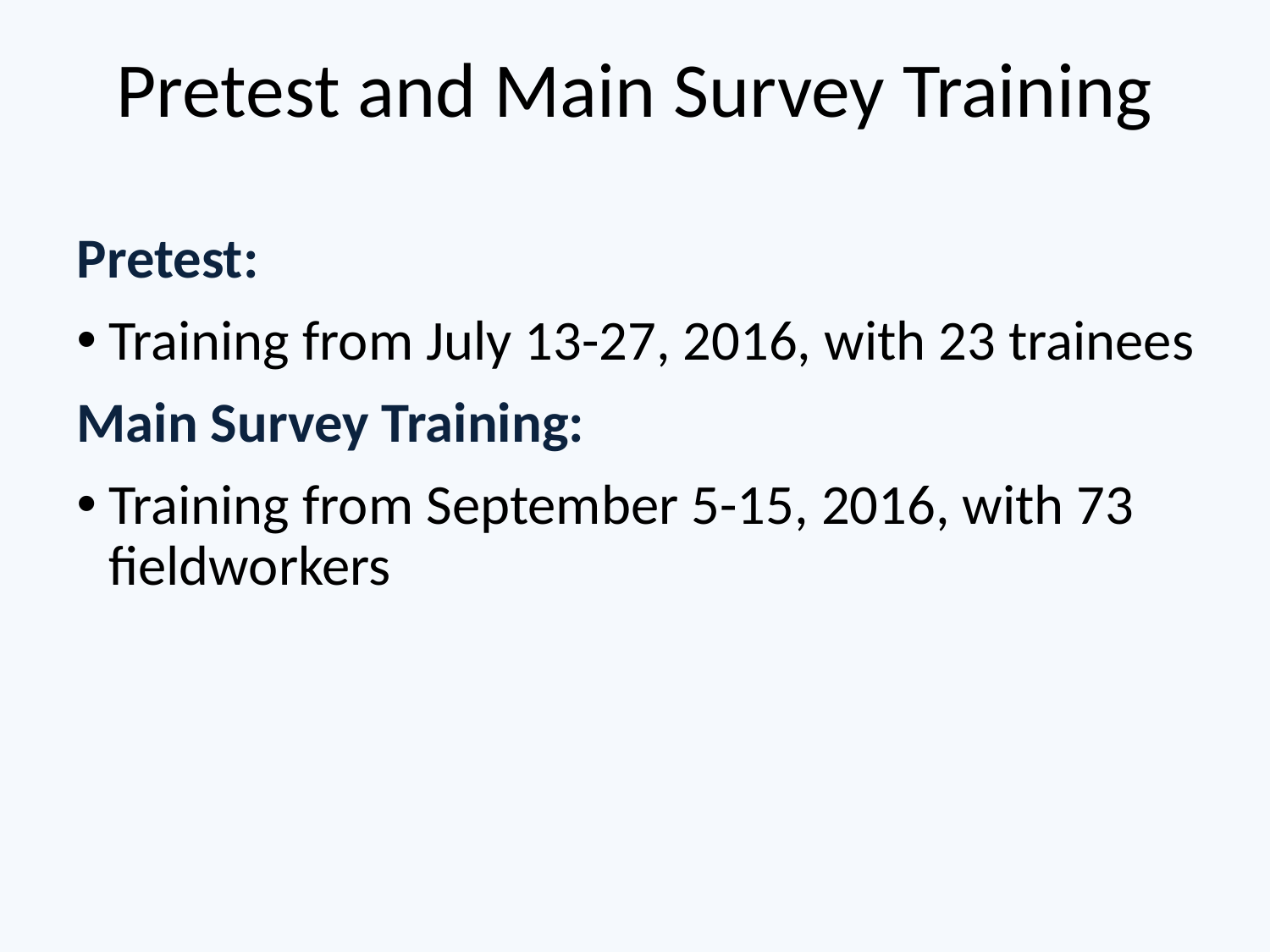

# Pretest and Main Survey Training
Pretest:
Training from July 13-27, 2016, with 23 trainees
Main Survey Training:
Training from September 5-15, 2016, with 73 fieldworkers